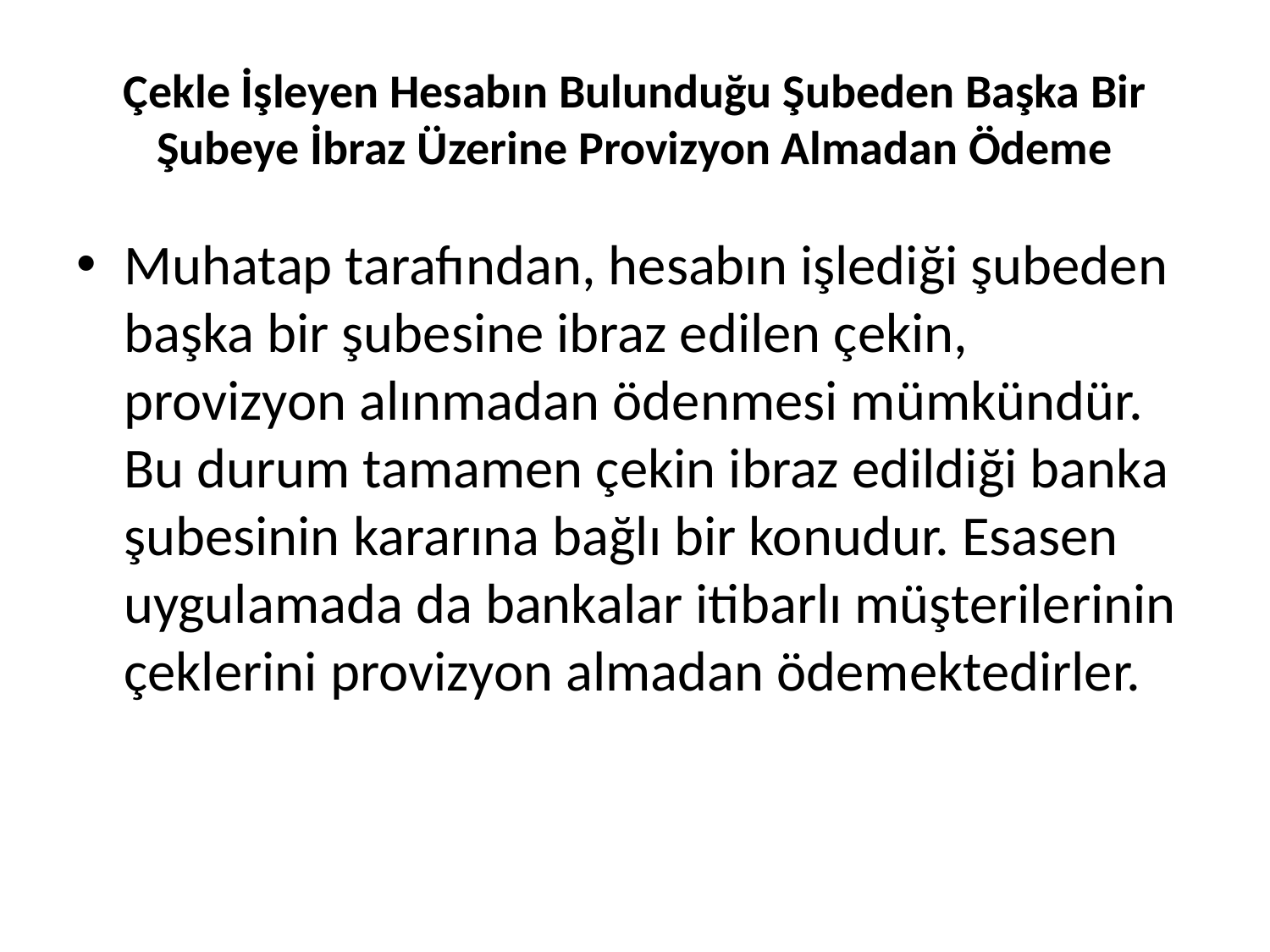

# Çekle İşleyen Hesabın Bulunduğu Şubeden Başka Bir Şubeye İbraz Üzerine Provizyon Almadan Ödeme
Muhatap tarafından, hesabın işlediği şubeden başka bir şubesine ibraz edilen çekin, provizyon alınmadan ödenmesi mümkündür. Bu durum tamamen çekin ibraz edildiği banka şubesinin kararına bağlı bir konudur. Esasen uygulamada da bankalar itibarlı müşterilerinin çeklerini provizyon almadan ödemektedirler.